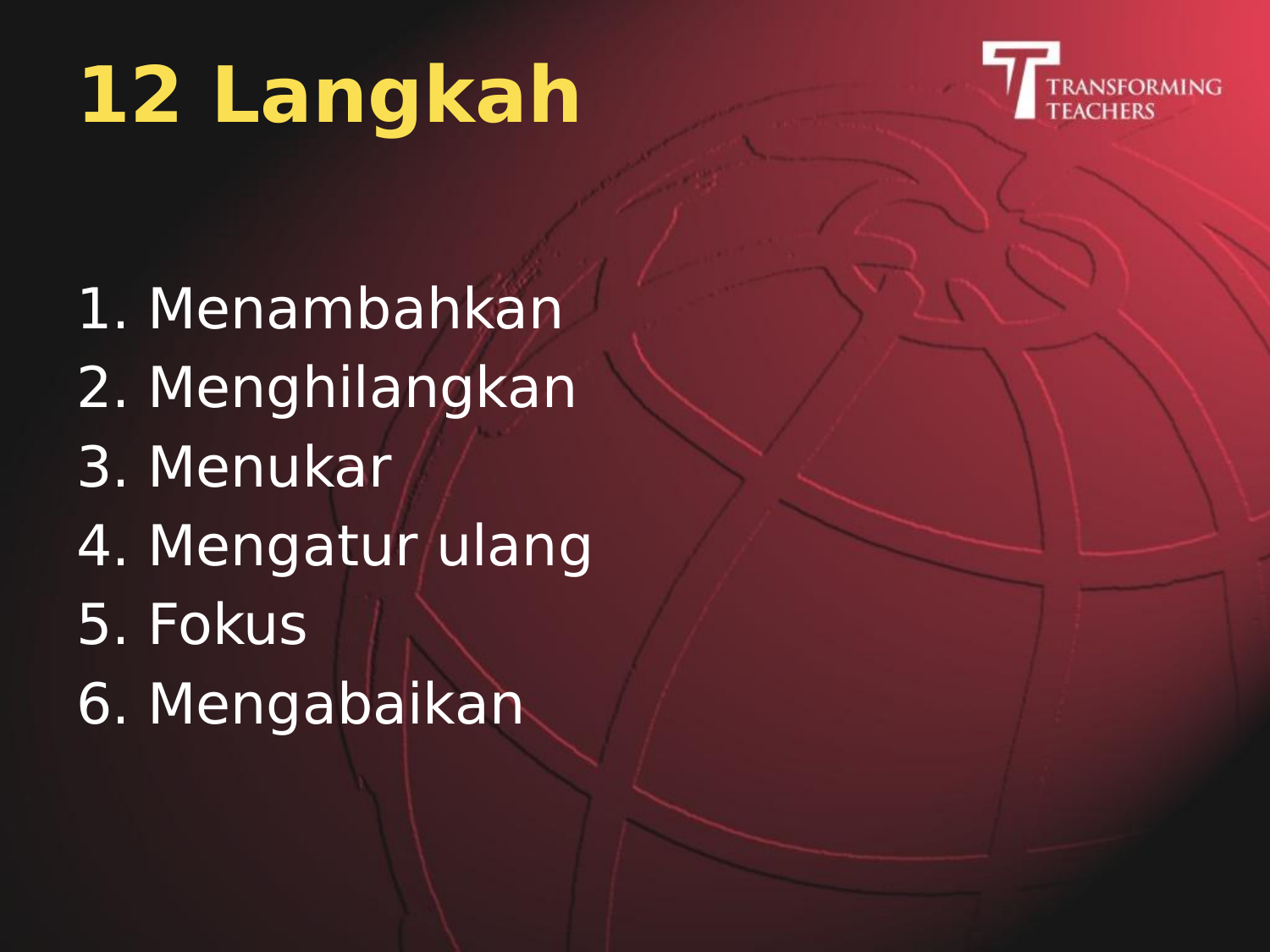

# 12 Langkah
Menambahkan
Menghilangkan
Menukar
Mengatur ulang
Fokus
Mengabaikan